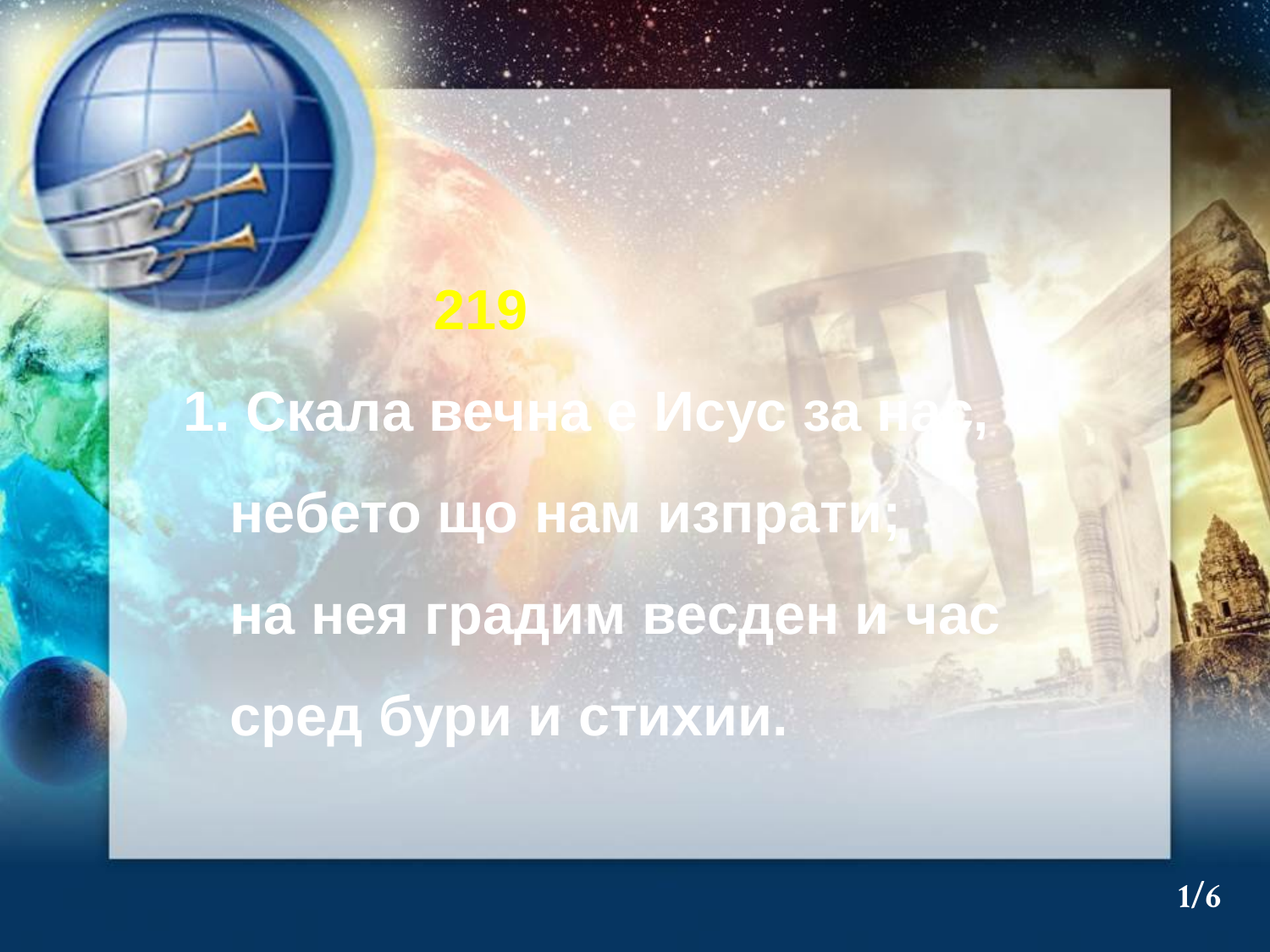

219
 1. Скала вечна е Исус за нас,
    небето що нам изпрати;
    на нея градим весден и час
    сред бури и стихии.
1/6